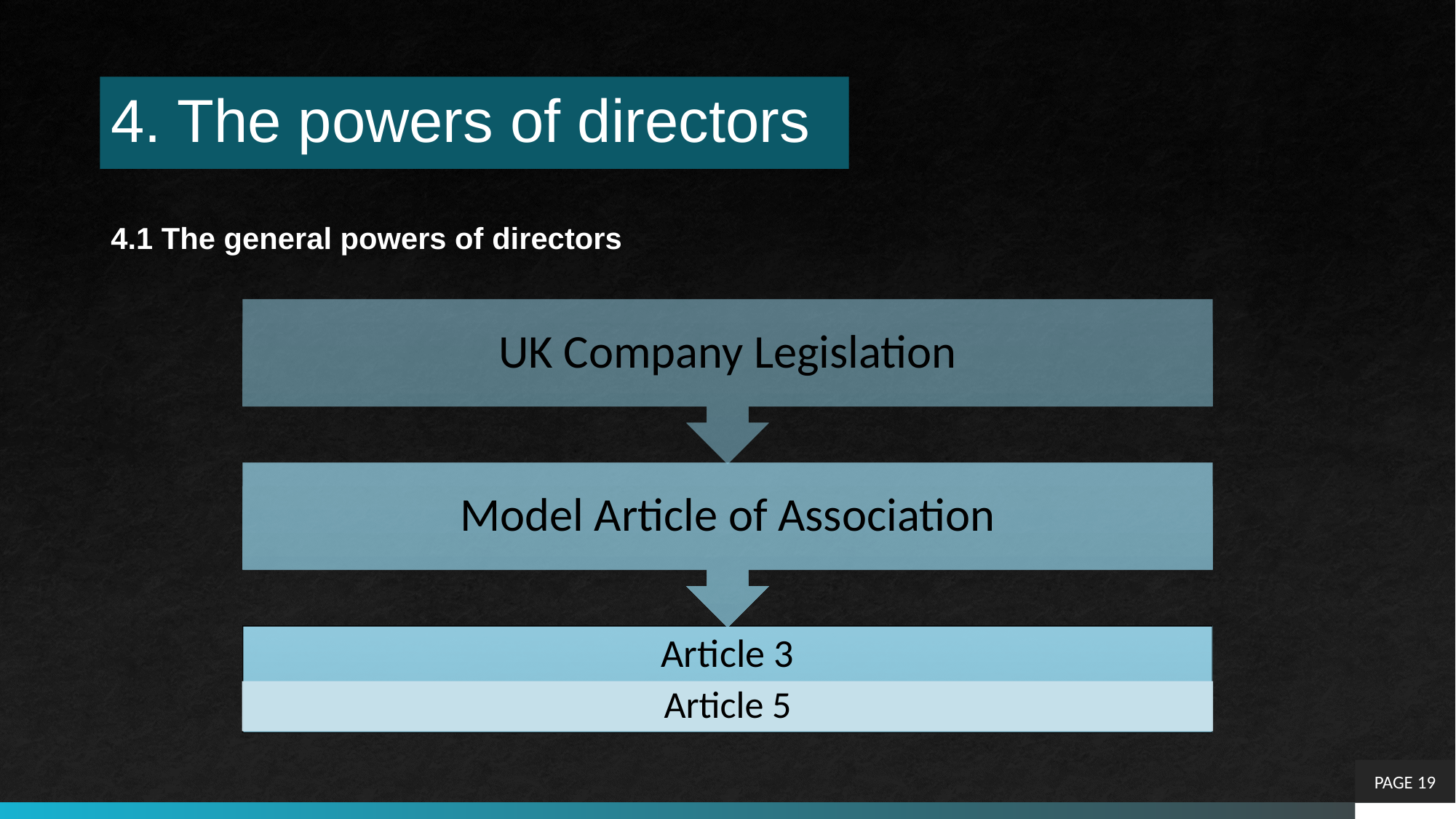

# 4. The powers of directors
4.1 The general powers of directors

Article 3
Article 5
Model Article of Association
UK Company Legislation
PAGE 19